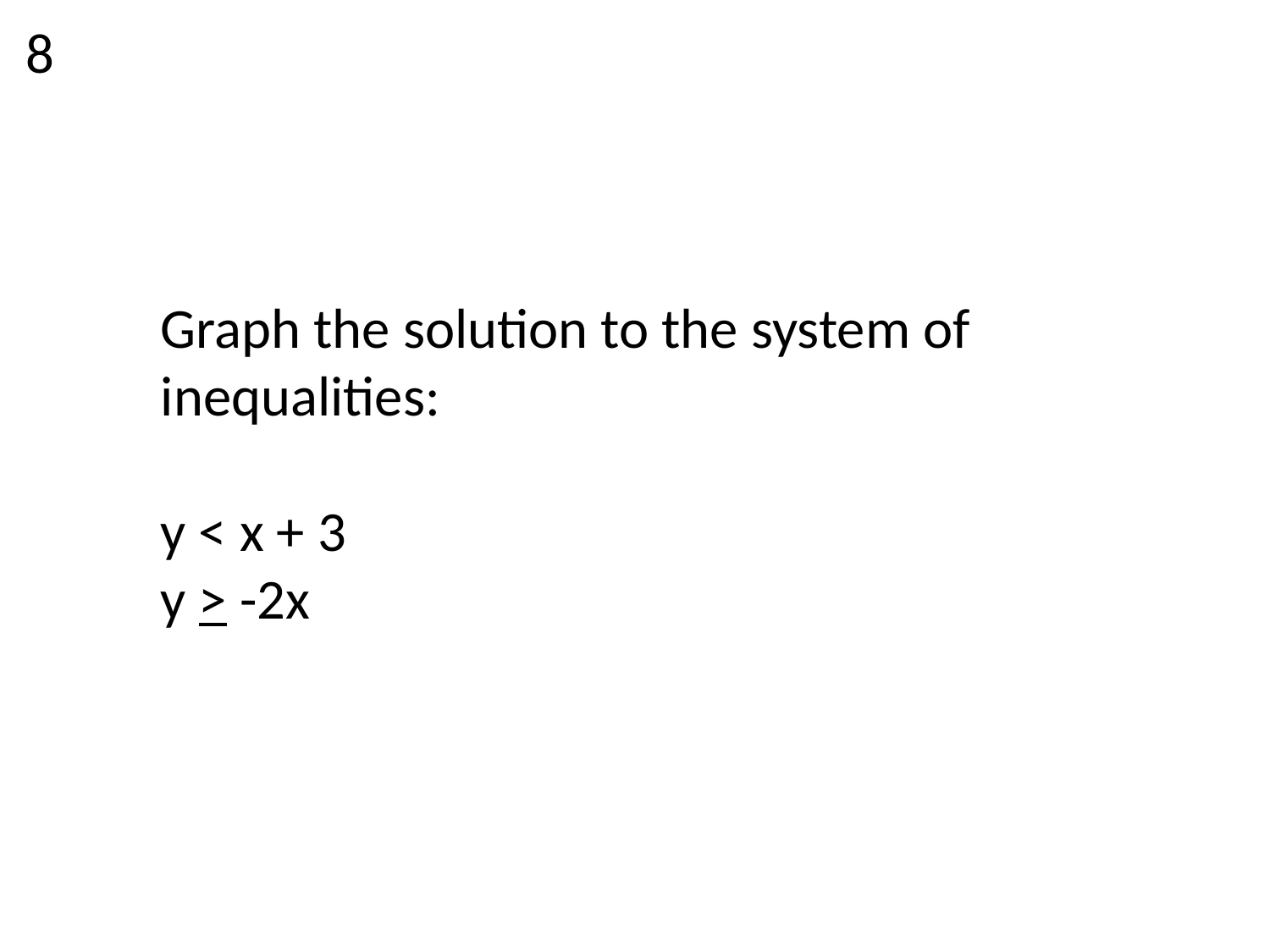

8
Graph the solution to the system of inequalities:

y < x + 3
y > -2x